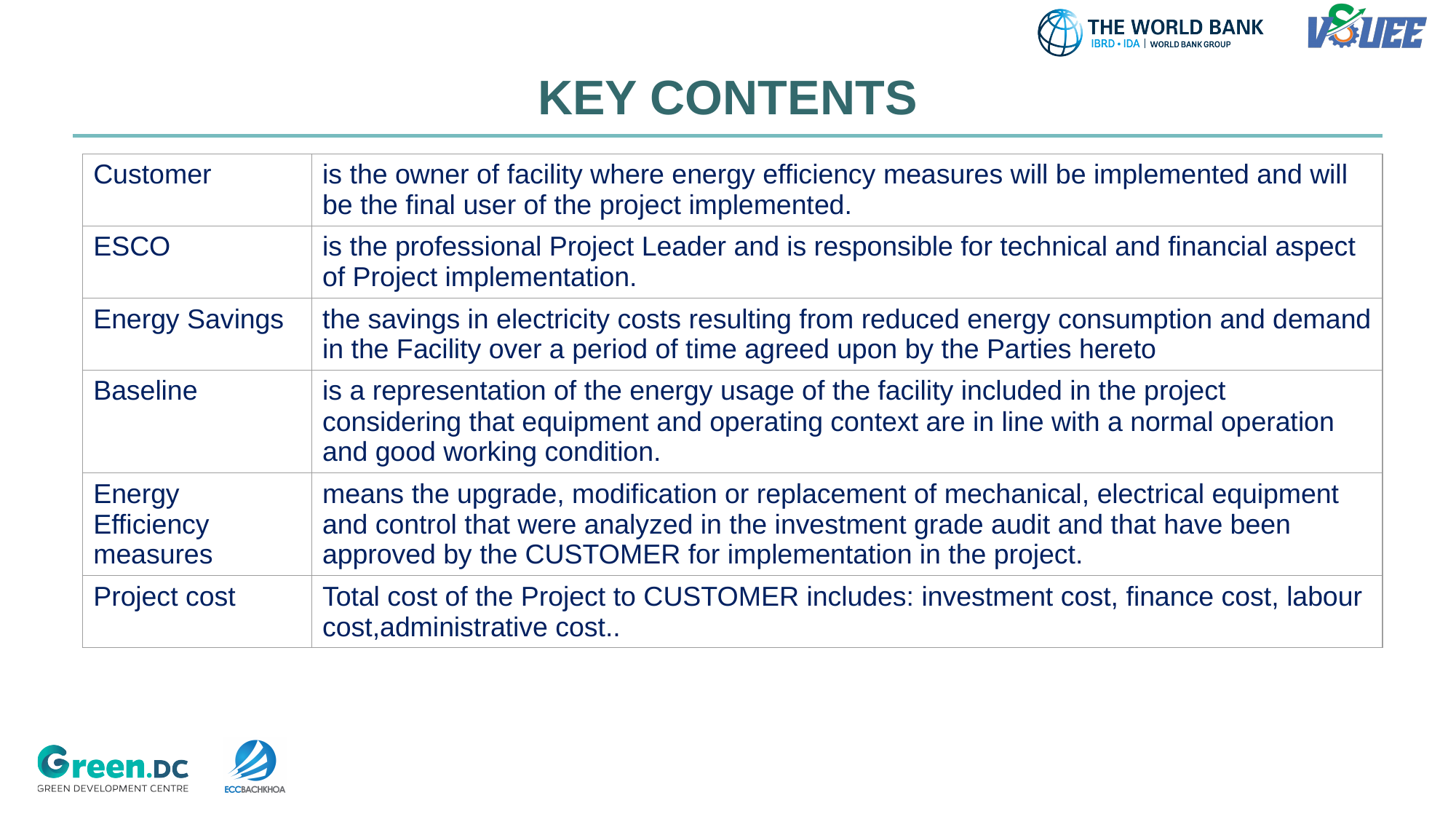

# KEY CONTENTS
| Customer | is the owner of facility where energy efficiency measures will be implemented and will be the final user of the project implemented. |
| --- | --- |
| ESCO | is the professional Project Leader and is responsible for technical and financial aspect of Project implementation. |
| Energy Savings | the savings in electricity costs resulting from reduced energy consumption and demand in the Facility over a period of time agreed upon by the Parties hereto |
| Baseline | is a representation of the energy usage of the facility included in the project considering that equipment and operating context are in line with a normal operation and good working condition. |
| Energy Efficiency measures | means the upgrade, modification or replacement of mechanical, electrical equipment and control that were analyzed in the investment grade audit and that have been approved by the CUSTOMER for implementation in the project. |
| Project cost | Total cost of the Project to CUSTOMER includes: investment cost, finance cost, labour cost,administrative cost.. |